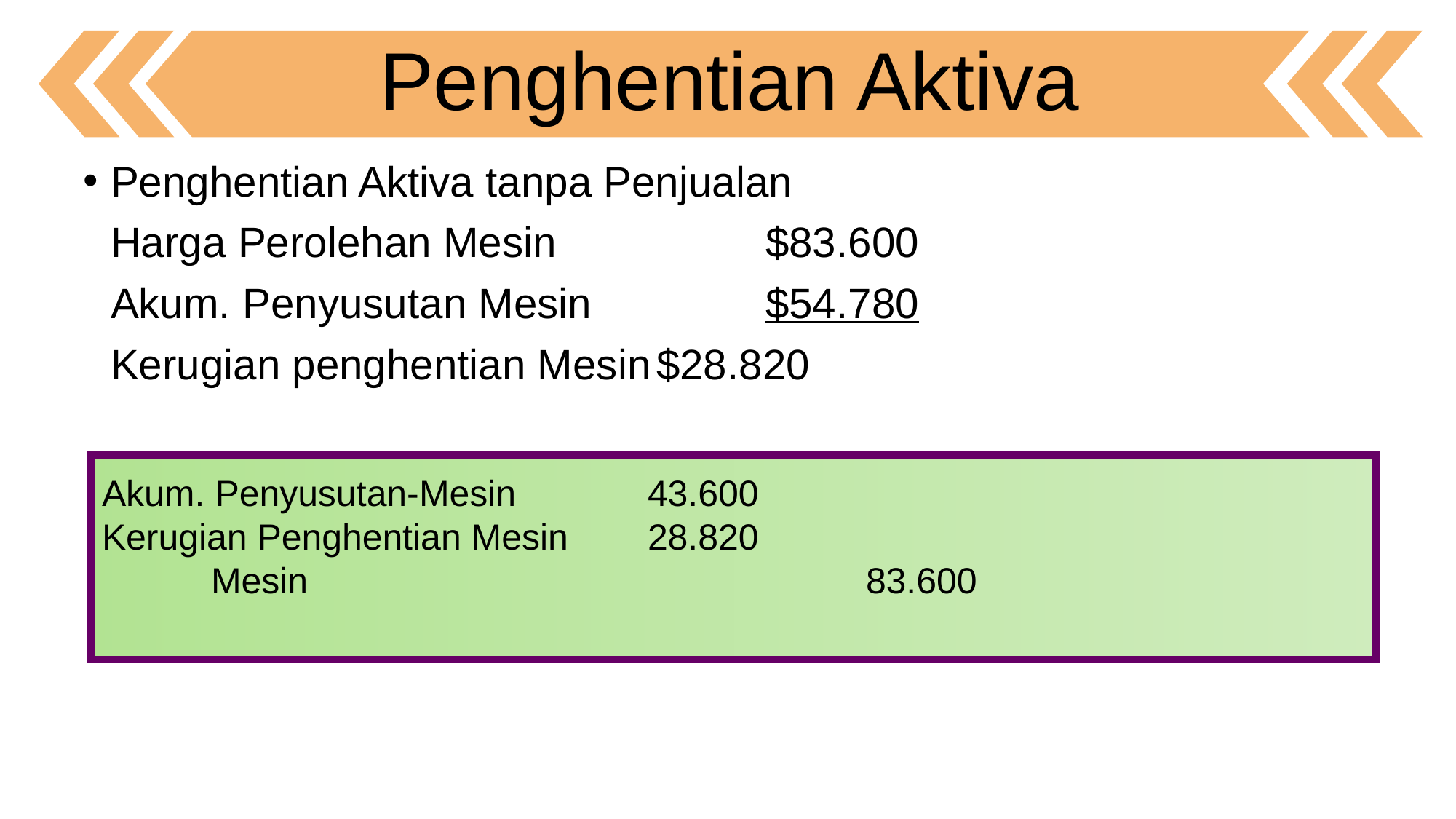

Penghentian Aktiva
Penghentian Aktiva tanpa Penjualan
	Harga Perolehan Mesin		$83.600
	Akum. Penyusutan Mesin		$54.780
	Kerugian penghentian Mesin	$28.820

Akum. Penyusutan-Mesin		43.600
Kerugian Penghentian Mesin	28.820
	Mesin						83.600